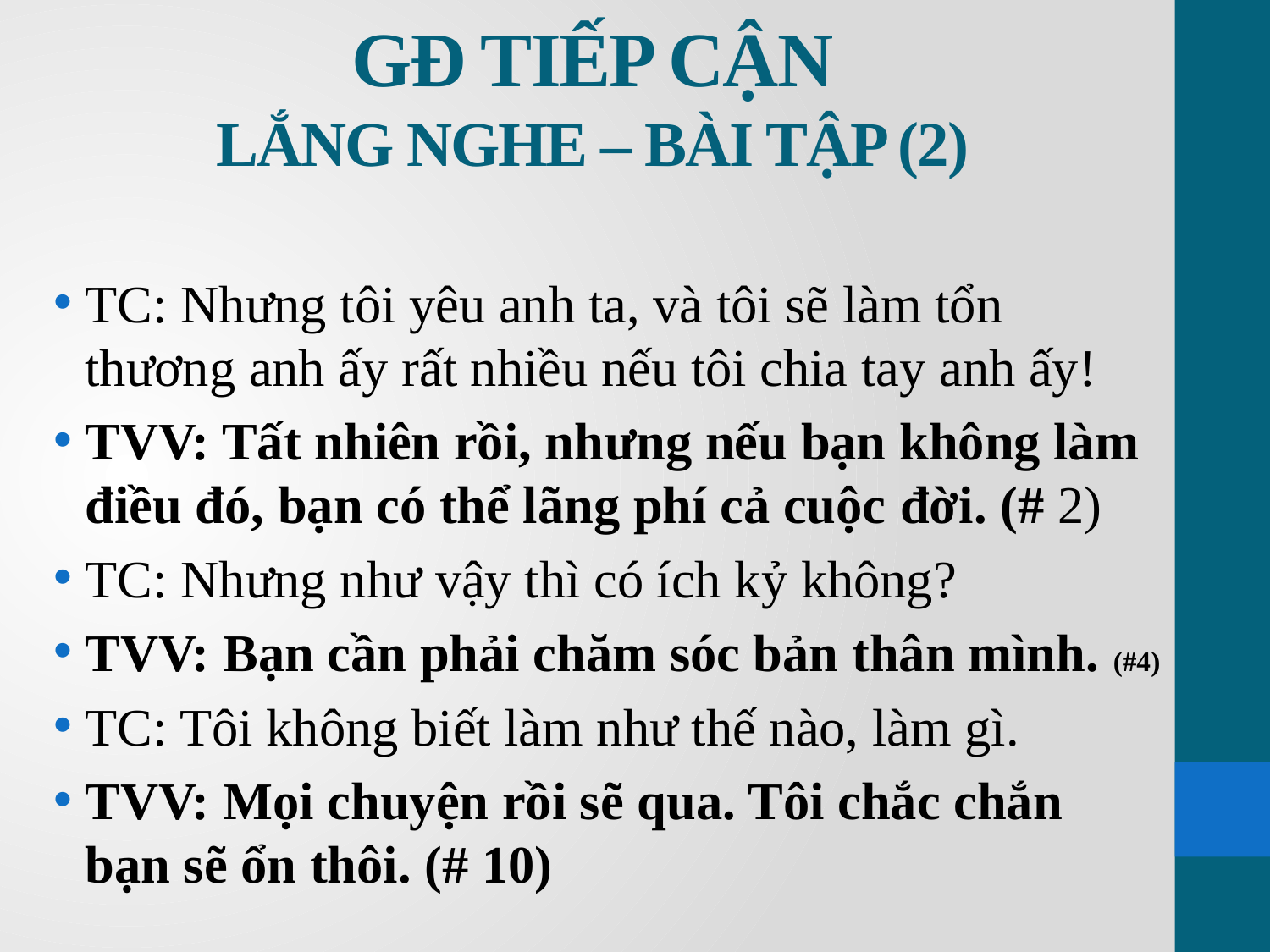

# GĐ TIẾP CẬN LẮNG NGHE – BÀI TẬP (2)
TC: Nhưng tôi yêu anh ta, và tôi sẽ làm tổn thương anh ấy rất nhiều nếu tôi chia tay anh ấy!
TVV: Tất nhiên rồi, nhưng nếu bạn không làm điều đó, bạn có thể lãng phí cả cuộc đời. (# 2)
TC: Nhưng như vậy thì có ích kỷ không?
TVV: Bạn cần phải chăm sóc bản thân mình. (#4)
TC: Tôi không biết làm như thế nào, làm gì.
TVV: Mọi chuyện rồi sẽ qua. Tôi chắc chắn bạn sẽ ổn thôi. (# 10)